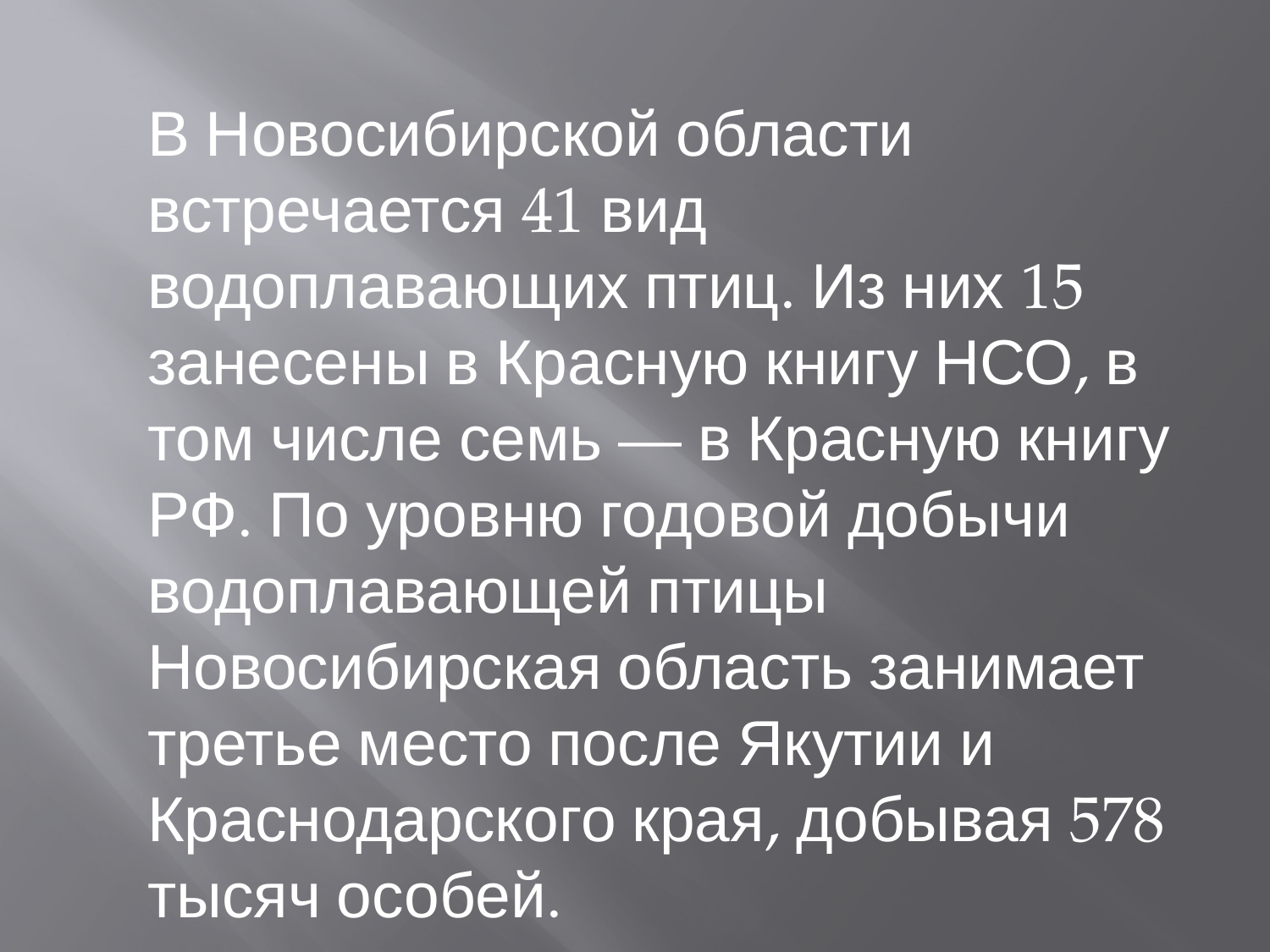

В Новосибирской области встречается 41 вид водоплавающих птиц. Из них 15 занесены в Красную книгу НСО, в том числе семь — в Красную книгу РФ. По уровню годовой добычи водоплавающей птицы Новосибирская область занимает третье место после Якутии и Краснодарского края, добывая 578 тысяч особей.